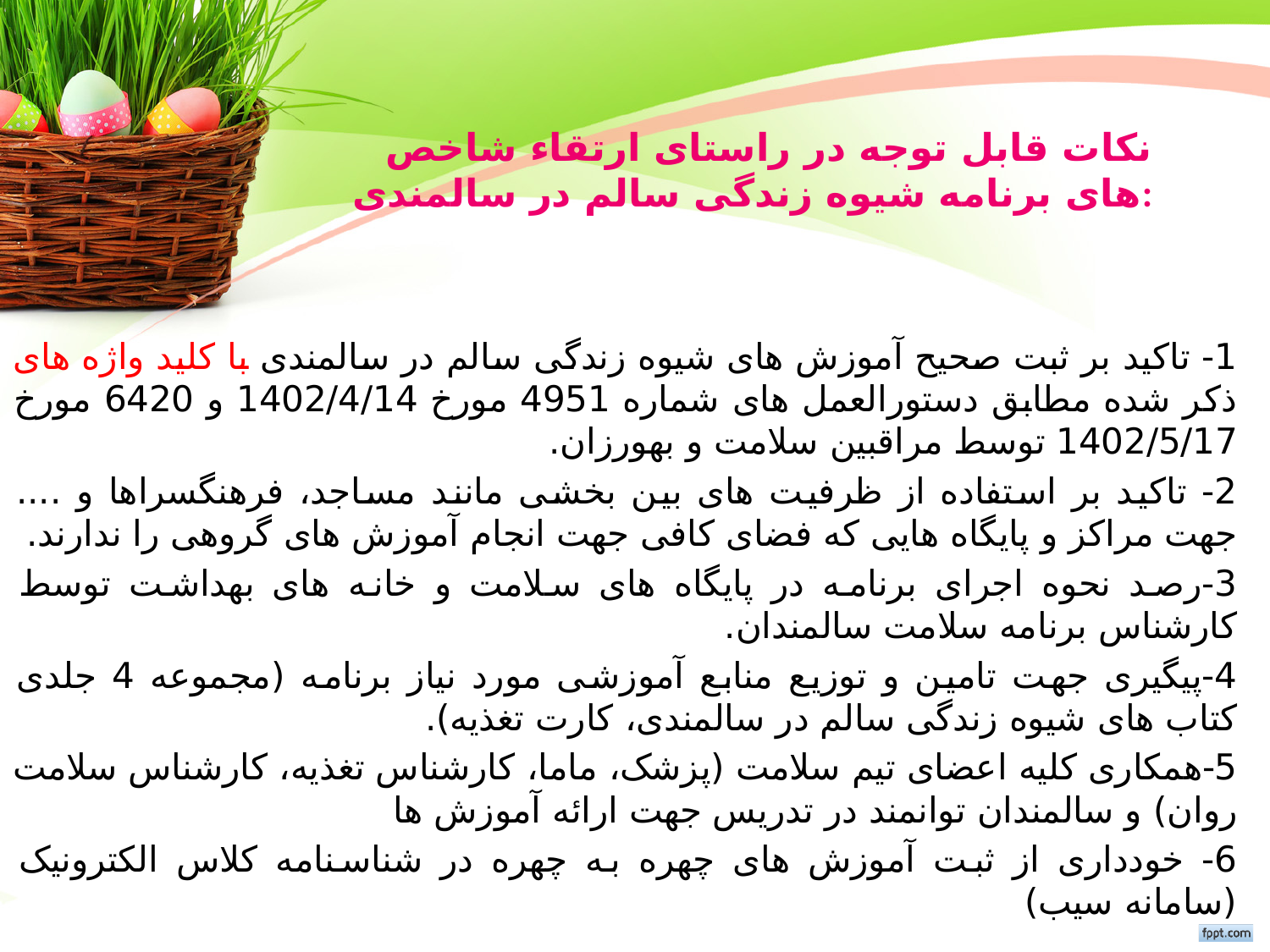

# نکات قابل توجه در راستای ارتقاء شاخص های برنامه شیوه زندگی سالم در سالمندی:
1- تاکید بر ثبت صحیح آموزش های شیوه زندگی سالم در سالمندی با کلید واژه های ذکر شده مطابق دستورالعمل های شماره 4951 مورخ 1402/4/14 و 6420 مورخ 1402/5/17 توسط مراقبین سلامت و بهورزان.
2- تاکید بر استفاده از ظرفیت های بین بخشی مانند مساجد، فرهنگسراها و .... جهت مراکز و پایگاه هایی که فضای کافی جهت انجام آموزش های گروهی را ندارند.
3-رصد نحوه اجرای برنامه در پایگاه های سلامت و خانه های بهداشت توسط کارشناس برنامه سلامت سالمندان.
4-پیگیری جهت تامین و توزیع منابع آموزشی مورد نیاز برنامه (مجموعه 4 جلدی کتاب های شیوه زندگی سالم در سالمندی، کارت تغذیه).
5-همکاری کلیه اعضای تیم سلامت (پزشک، ماما، کارشناس تغذیه، کارشناس سلامت روان) و سالمندان توانمند در تدریس جهت ارائه آموزش ها
6- خودداری از ثبت آموزش های چهره به چهره در شناسنامه کلاس الکترونیک (سامانه سیب)